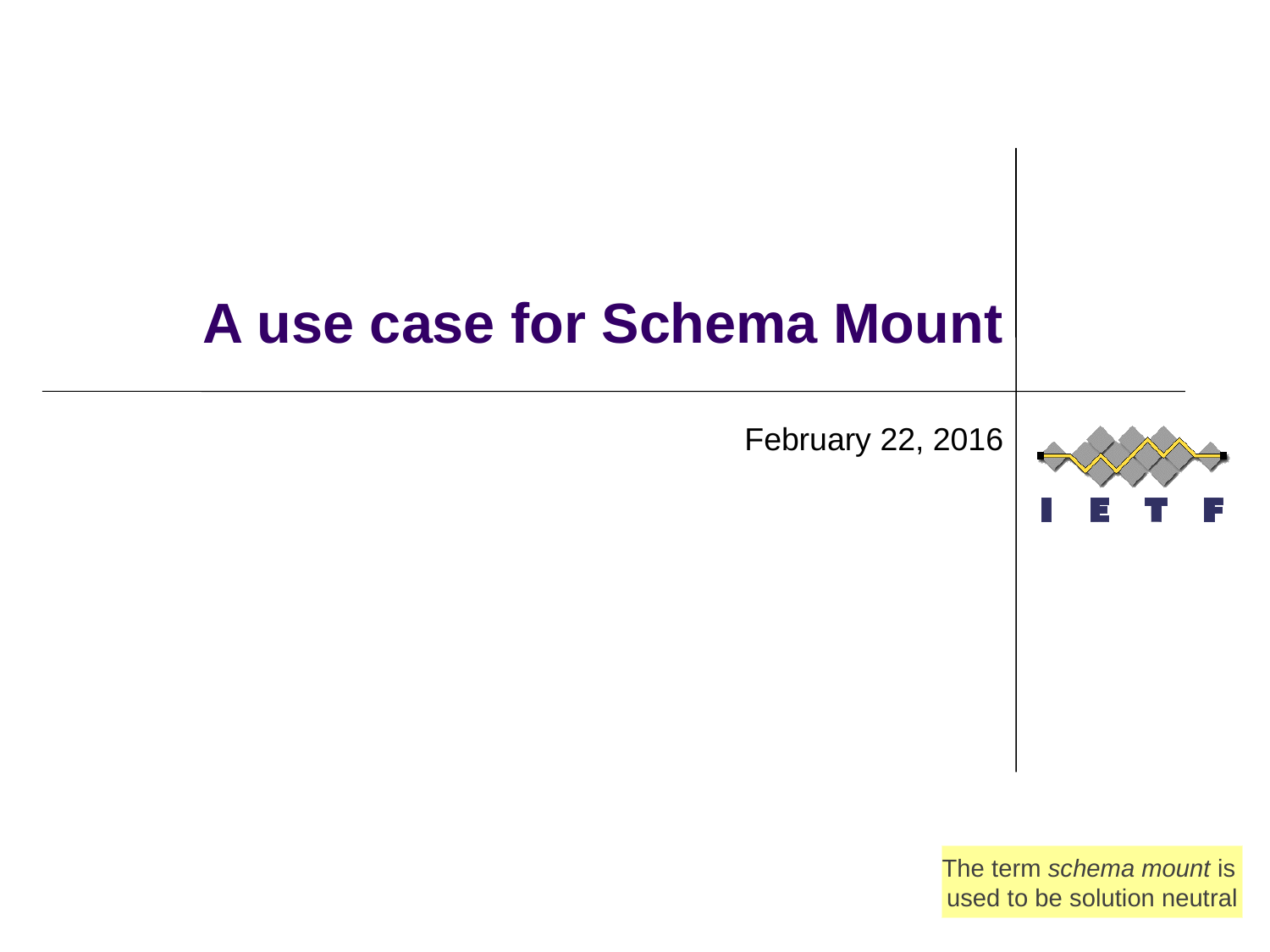

# A use case for Schema Mount
February 22, 2016
The term schema mount is
used to be solution neutral